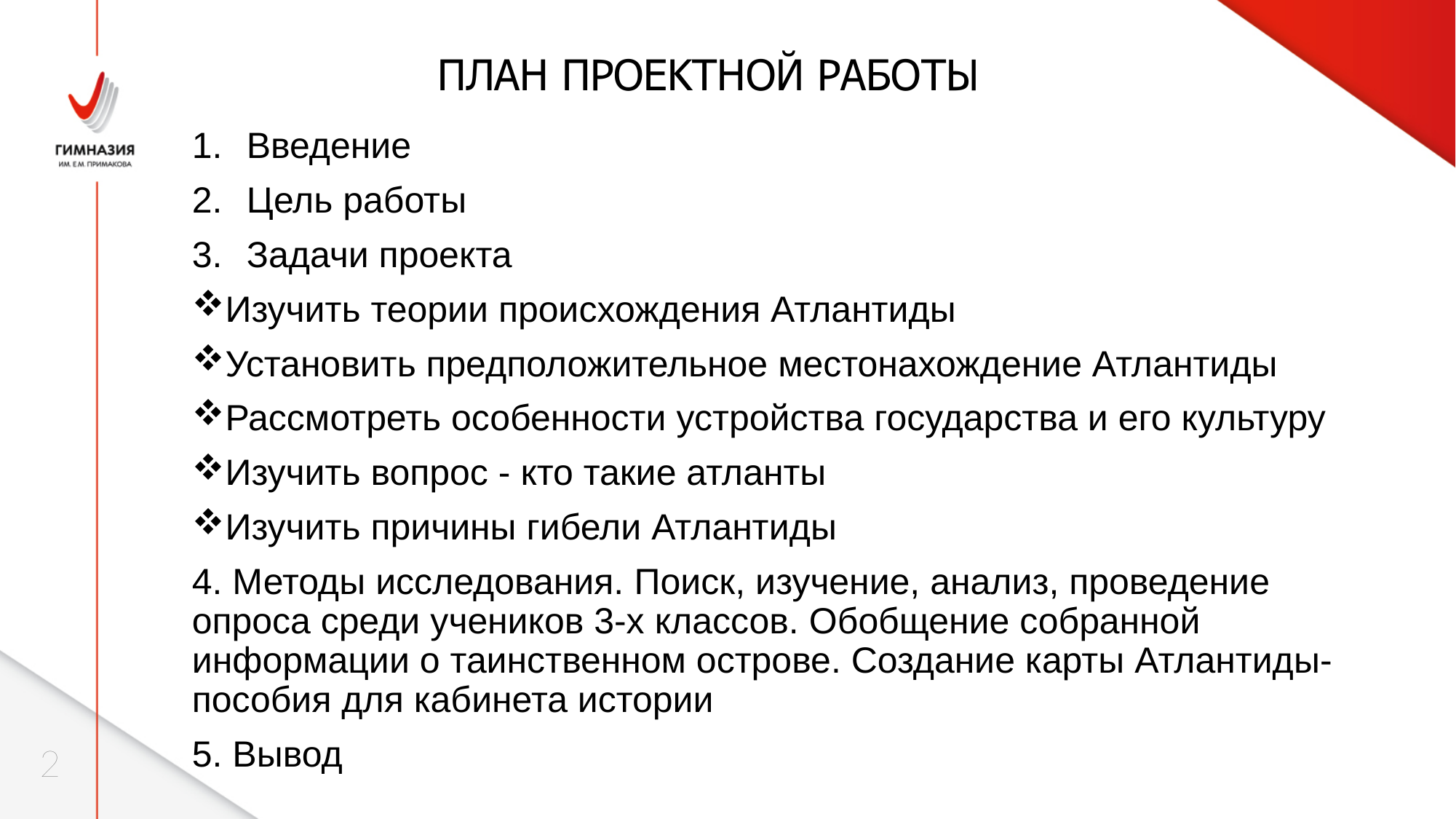

ПЛАН ПРОЕКТНОЙ РАБОТЫ
Введение
Цель работы
Задачи проекта
Изучить теории происхождения Атлантиды
Установить предположительное местонахождение Атлантиды
Рассмотреть особенности устройства государства и его культуру
Изучить вопрос - кто такие атланты
Изучить причины гибели Атлантиды
4. Методы исследования. Поиск, изучение, анализ, проведение опроса среди учеников 3-х классов. Обобщение собранной  информации о таинственном острове. Создание карты Атлантиды-пособия для кабинета истории
5. Вывод

2